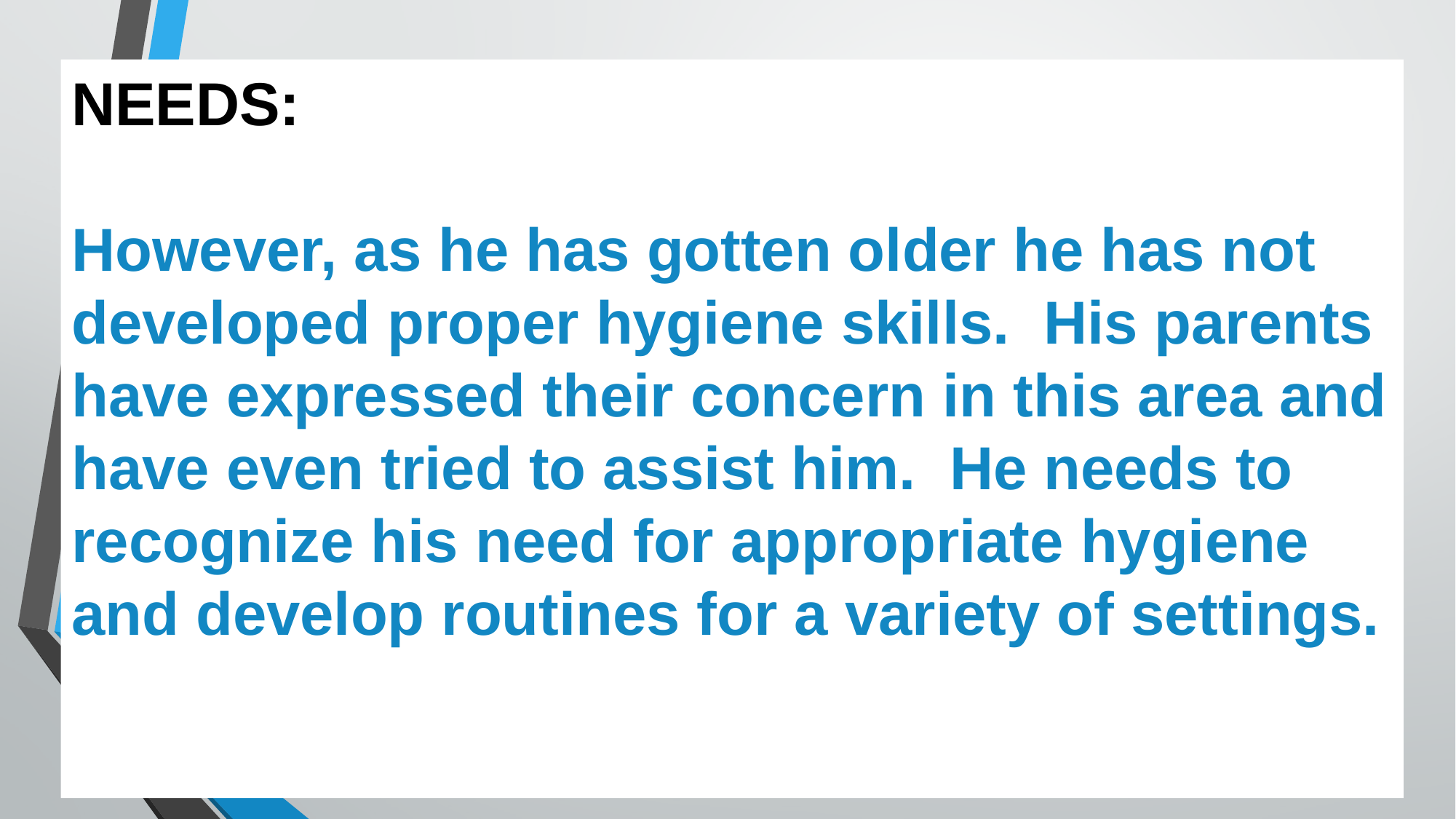

NEEDS:

However, as he has gotten older he has not developed proper hygiene skills.  His parents have expressed their concern in this area and have even tried to assist him.  He needs to recognize his need for appropriate hygiene and develop routines for a variety of settings.